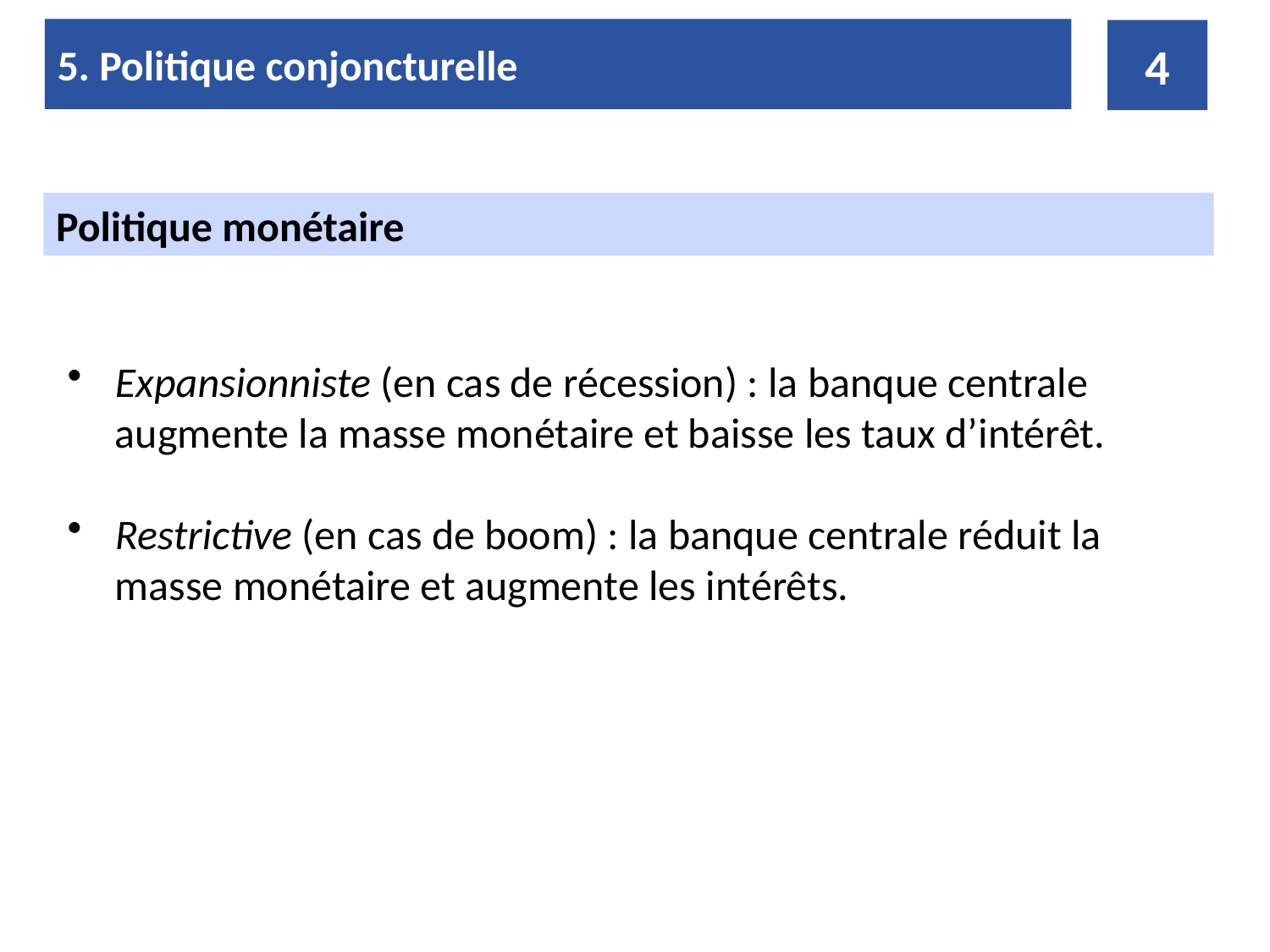

5. Politique conjoncturelle
4

Politique monétaire
Expansionniste (en cas de récession) : la banque centrale augmente la masse monétaire et baisse les taux d’intérêt.

Restrictive (en cas de boom) : la banque centrale réduit la masse monétaire et augmente les intérêts.